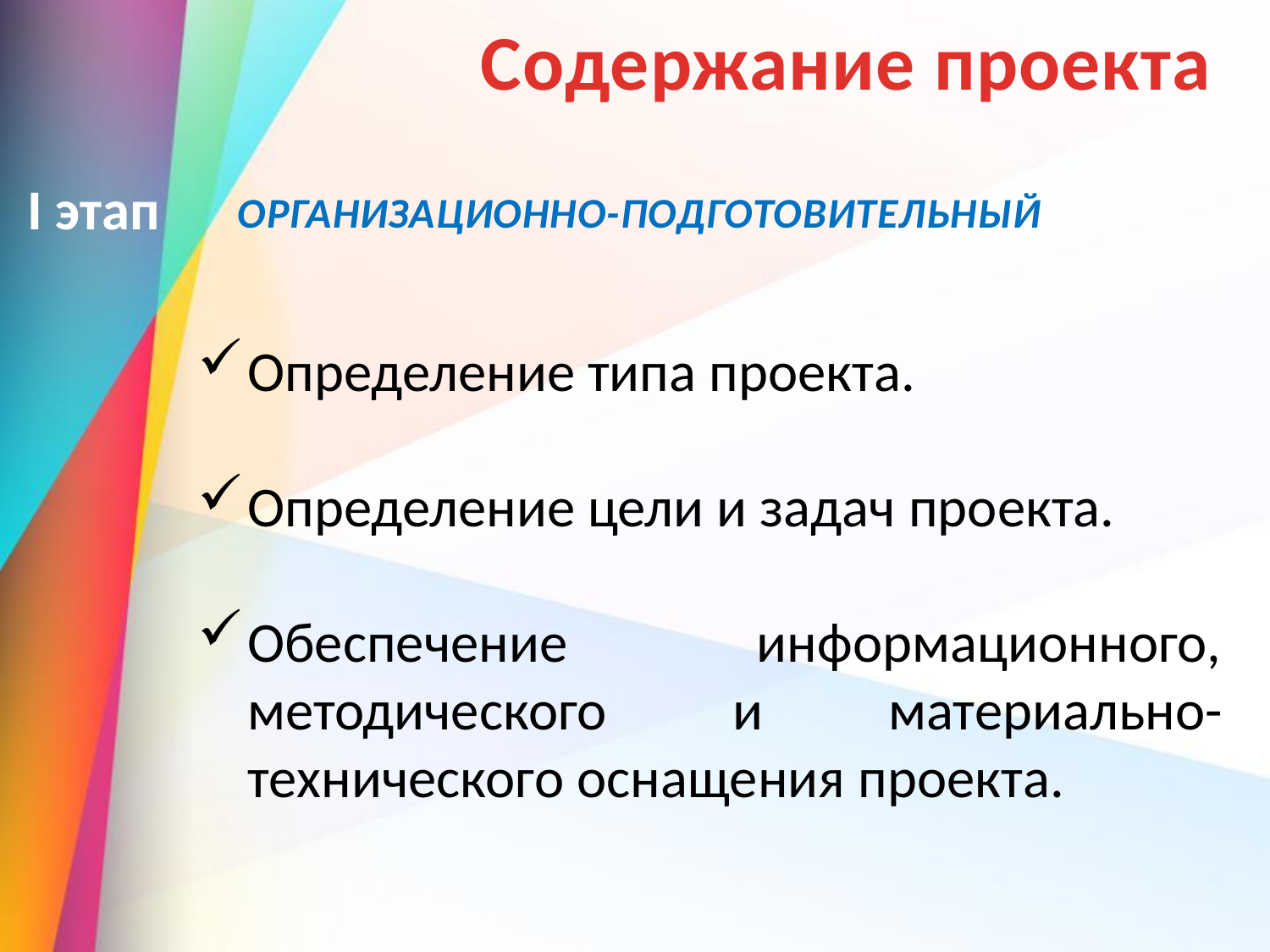

Содержание проекта
I этап
ОРГАНИЗАЦИОННО-ПОДГОТОВИТЕЛЬНЫЙ
Определение типа проекта.

Определение цели и задач проекта.

Обеспечение информационного, методического и материально-технического оснащения проекта.